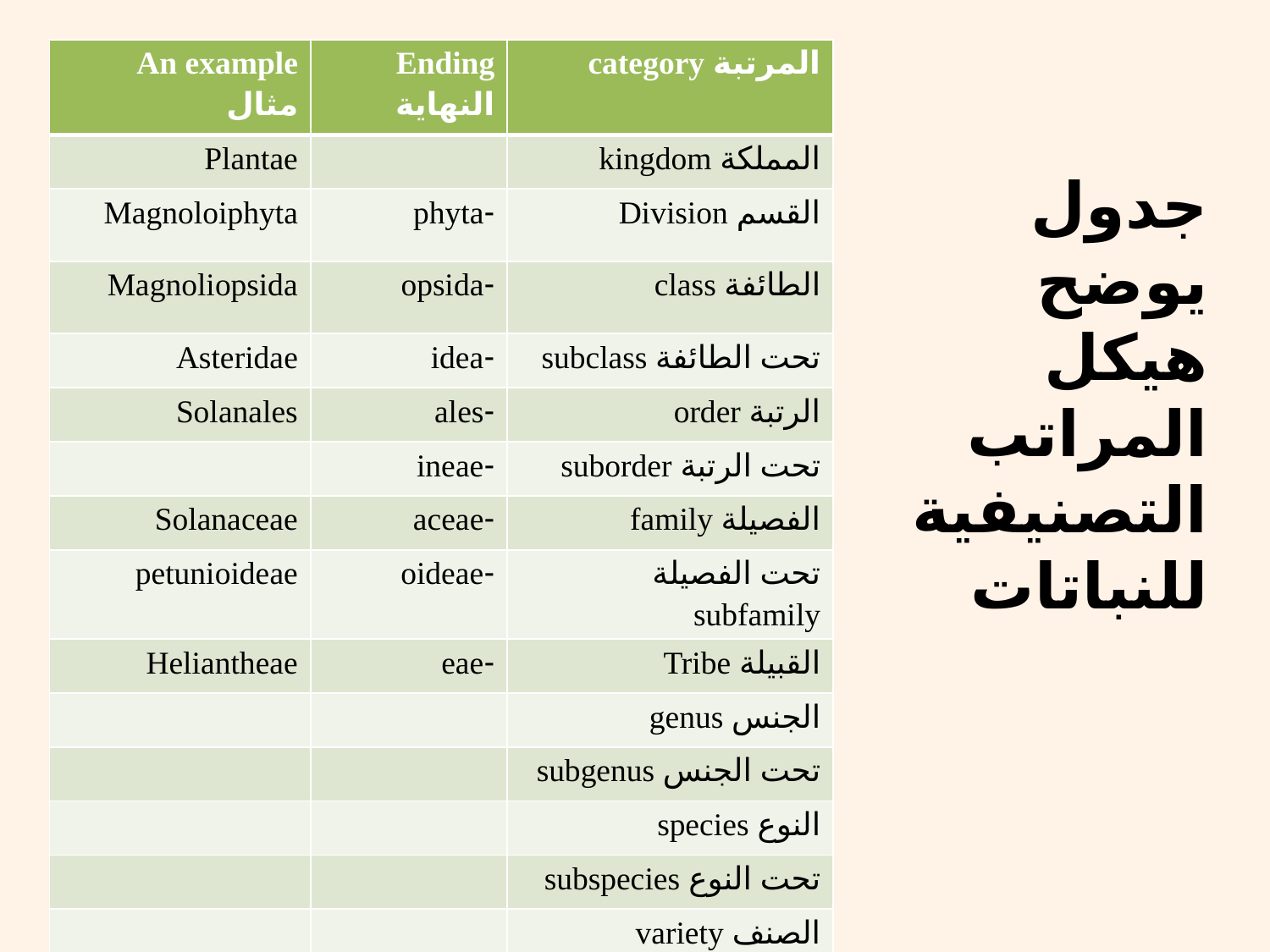

| An example مثال | Ending النهاية | المرتبة category |
| --- | --- | --- |
| Plantae |  | المملكة kingdom |
| Magnoloiphyta | -phyta | القسم Division |
| Magnoliopsida | -opsida | الطائفة class |
| Asteridae | -idea | تحت الطائفة subclass |
| Solanales | -ales | الرتبة order |
|  | -ineae | تحت الرتبة suborder |
| Solanaceae | -aceae | الفصيلة family |
| petunioideae | -oideae | تحت الفصيلة subfamily |
| Heliantheae | -eae | القبيلة Tribe |
|  |  | الجنس genus |
|  |  | تحت الجنس subgenus |
|  |  | النوع species |
|  |  | تحت النوع subspecies |
|  |  | الصنف variety |
|  |  | السلالة fom |
جدول یوضح ھیكل المراتب التصنیفیة للنباتات